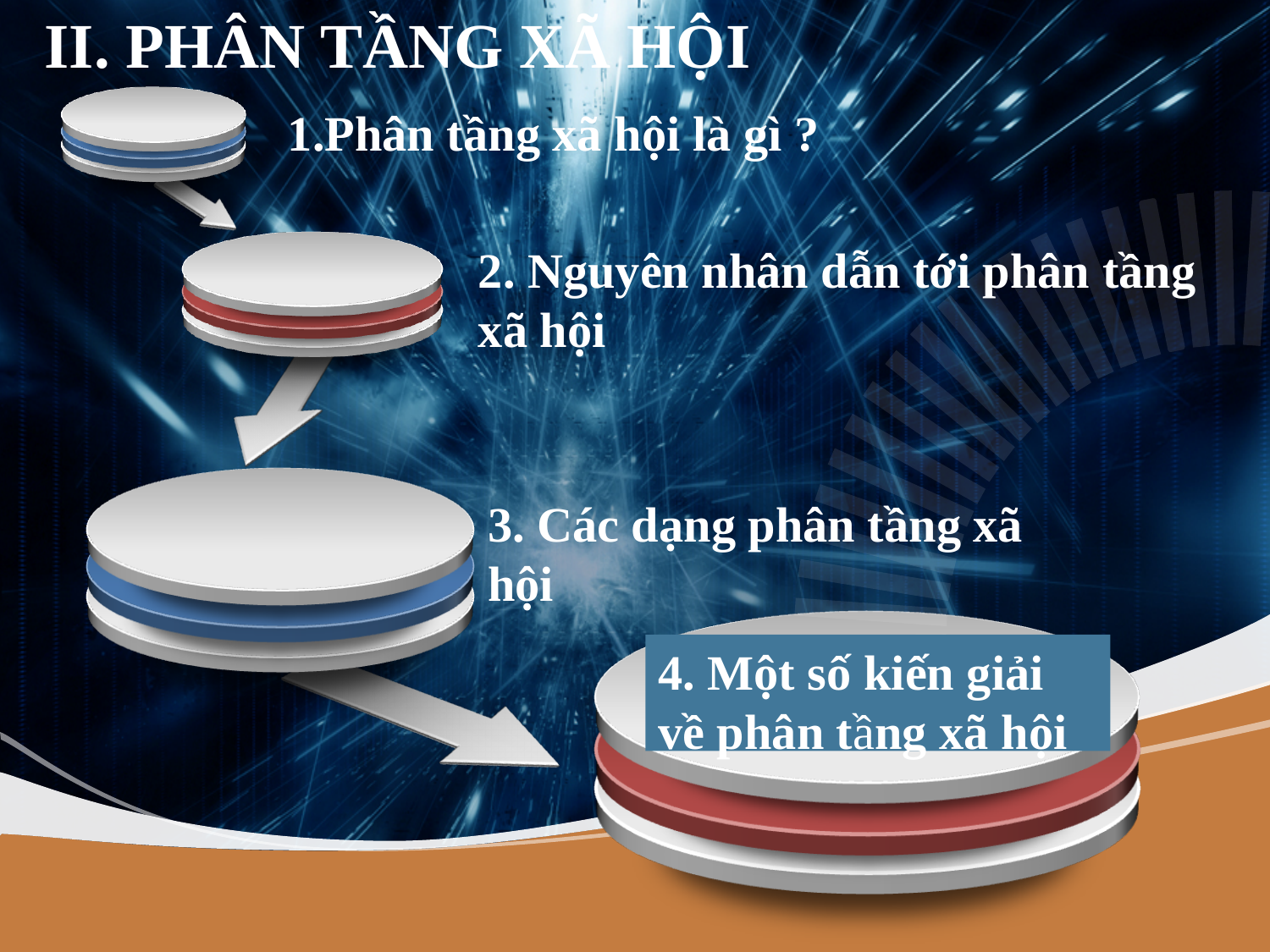

# II. PHÂN TẦNG XÃ HỘI
1.Phân tầng xã hội là gì ?
2. Nguyên nhân dẫn tới phân tầng xã hội
3. Các dạng phân tầng xã hội
4. Một số kiến giải về phân tầng xã hội